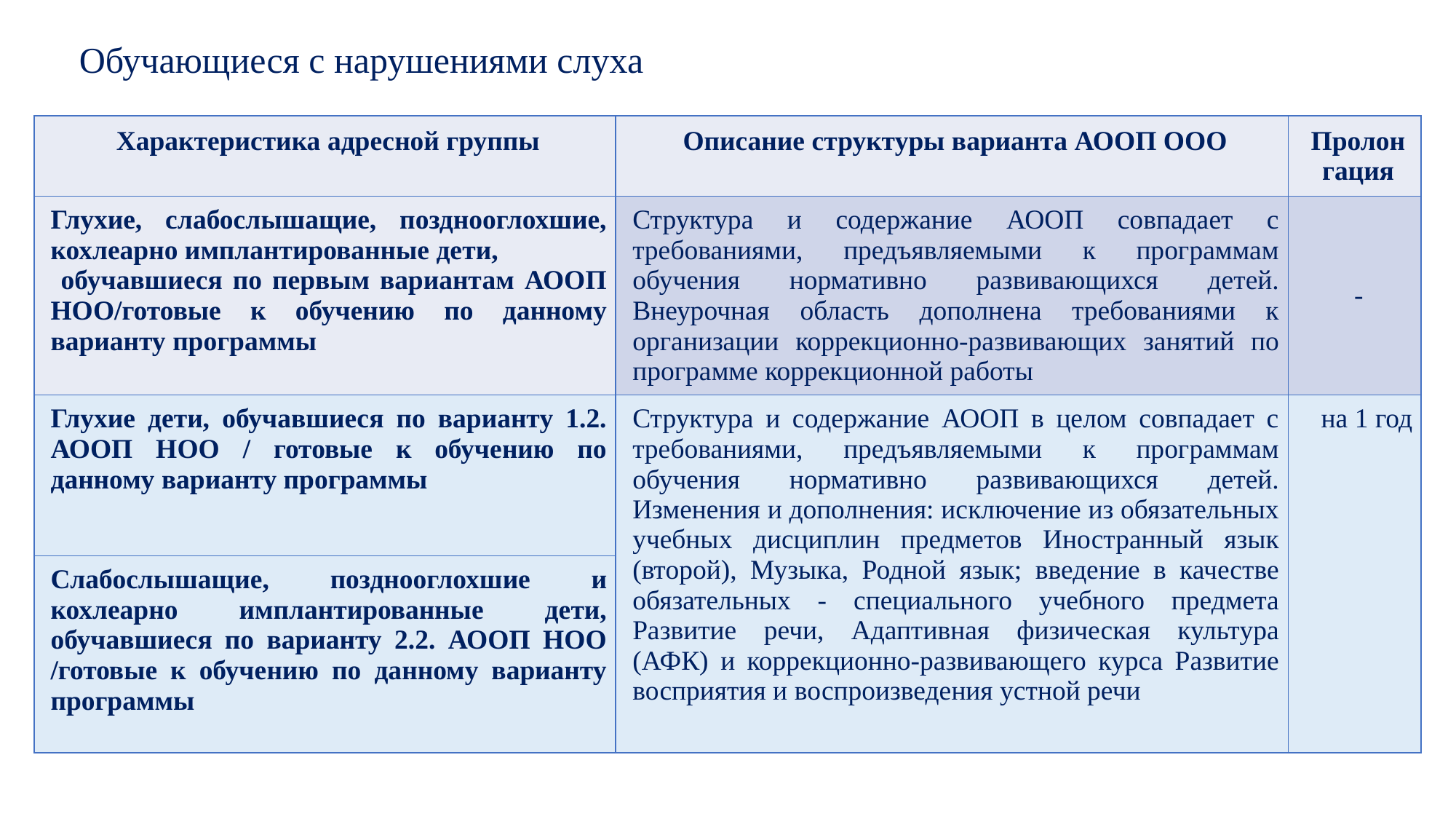

# Обучающиеся с нарушениями слуха
| Характеристика адресной группы | Описание структуры варианта АООП ООО | Пролонгация |
| --- | --- | --- |
| Глухие, слабослышащие, позднооглохшие, кохлеарно имплантированные дети, обучавшиеся по первым вариантам АООП НОО/готовые к обучению по данному варианту программы | Структура и содержание АООП совпадает с требованиями, предъявляемыми к программам обучения нормативно развивающихся детей. Внеурочная область дополнена требованиями к организации коррекционно-развивающих занятий по программе коррекционной работы | - |
| Глухие дети, обучавшиеся по варианту 1.2. АООП НОО / готовые к обучению по данному варианту программы | Структура и содержание АООП в целом совпадает с требованиями, предъявляемыми к программам обучения нормативно развивающихся детей. Изменения и дополнения: исключение из обязательных учебных дисциплин предметов Иностранный язык (второй), Музыка, Родной язык; введение в качестве обязательных - специального учебного предмета Развитие речи, Адаптивная физическая культура (АФК) и коррекционно-развивающего курса Развитие восприятия и воспроизведения устной речи | на 1 год |
| Слабослышащие, позднооглохшие и кохлеарно имплантированные дети, обучавшиеся по варианту 2.2. АООП НОО /готовые к обучению по данному варианту программы |  |  |